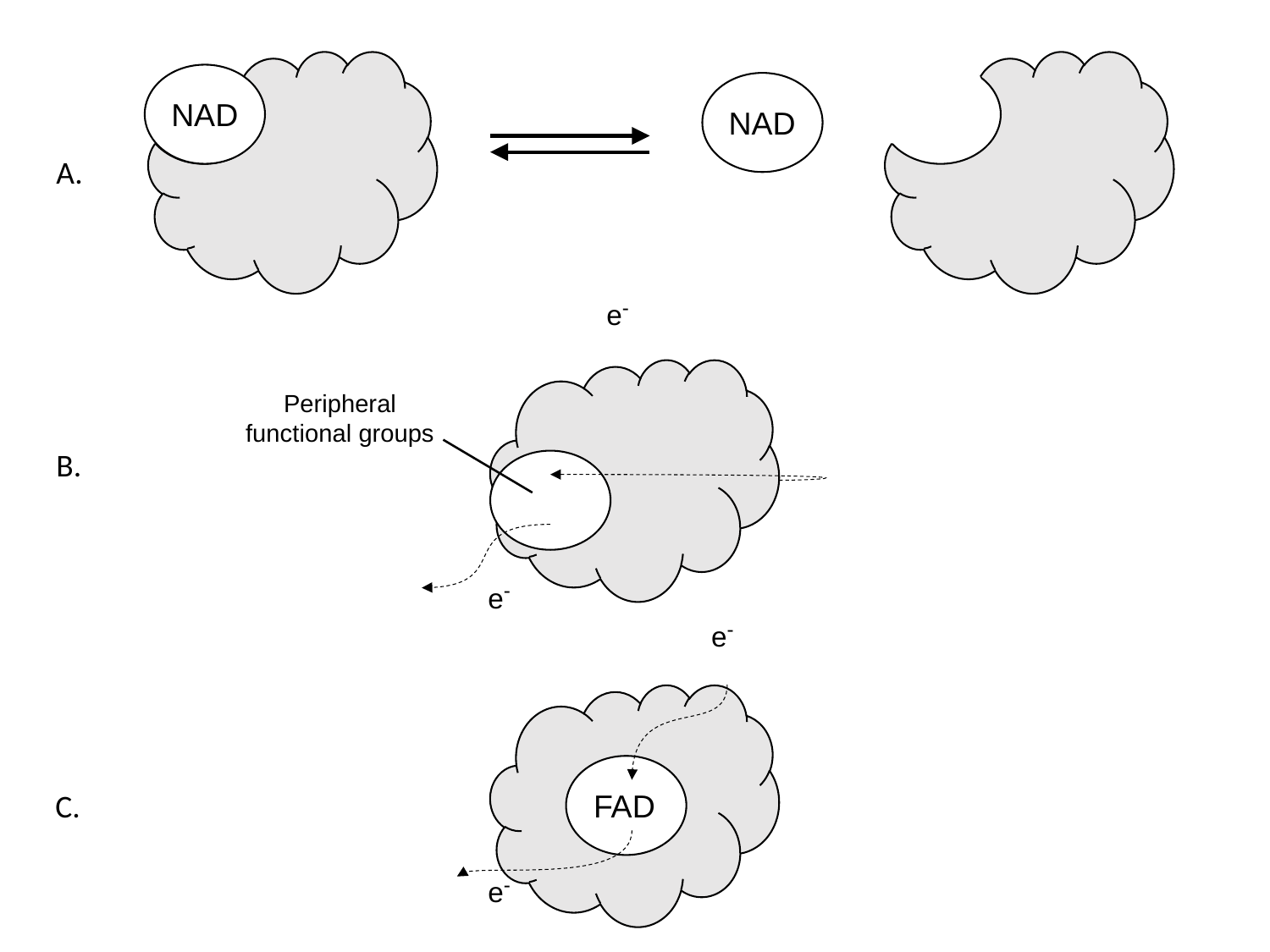

NAD
NAD
A.
e-

Peripheral functional groups
B.

e-
e-

C.
FAD
e-